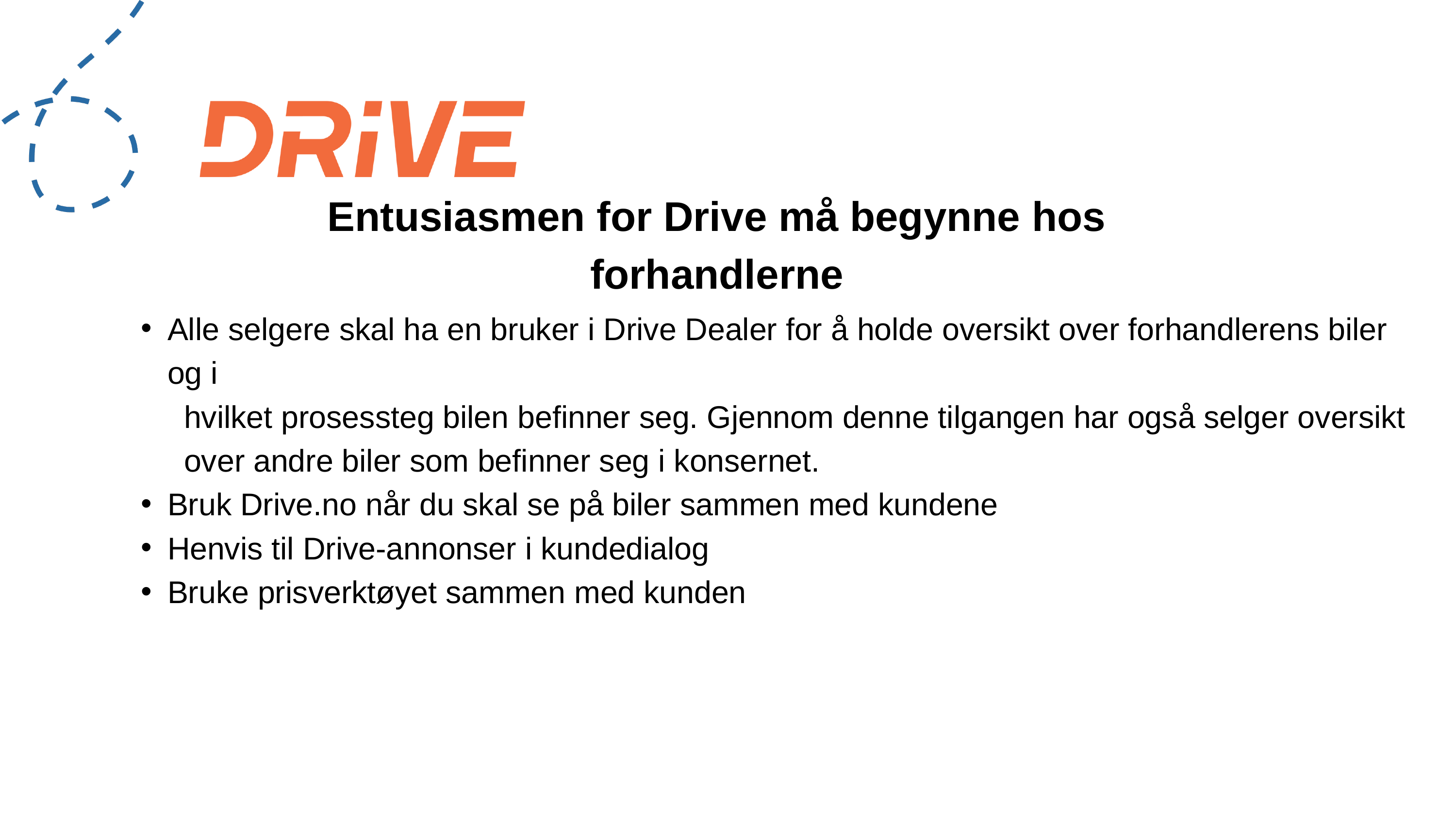

Entusiasmen for Drive må begynne hos forhandlerne
Alle selgere skal ha en bruker i Drive Dealer for å holde oversikt over forhandlerens biler og i
        hvilket prosessteg bilen befinner seg. Gjennom denne tilgangen har også selger oversikt
        over andre biler som befinner seg i konsernet.
Bruk Drive.no når du skal se på biler sammen med kundene
Henvis til Drive-annonser i kundedialog
Bruke prisverktøyet sammen med kunden